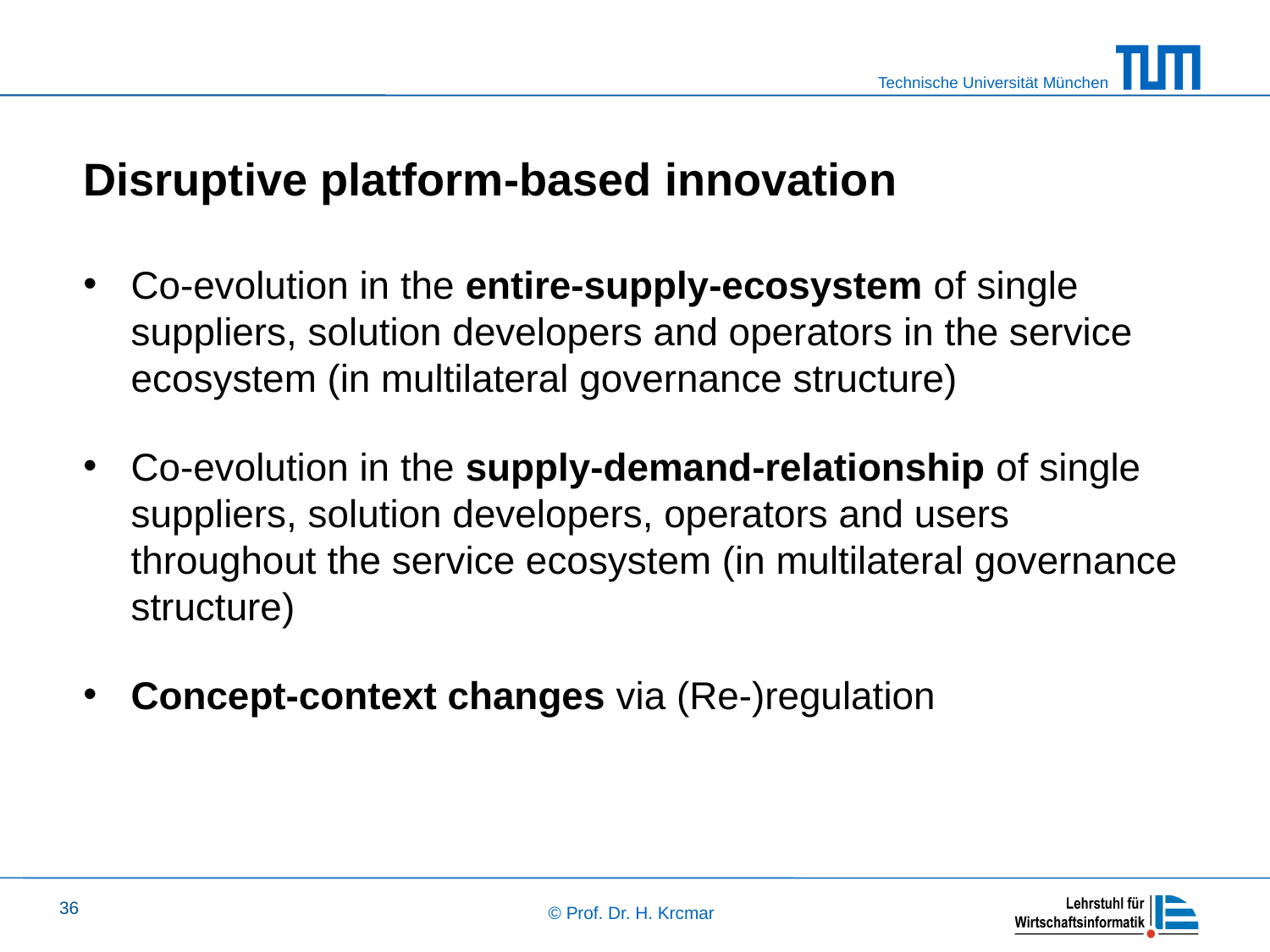

# Disruptive platform-based innovation
Co-evolution in the entire-supply-ecosystem of single suppliers, solution developers and operators in the service ecosystem (in multilateral governance structure)
Co-evolution in the supply-demand-relationship of single suppliers, solution developers, operators and users throughout the service ecosystem (in multilateral governance structure)
Concept-context changes via (Re-)regulation